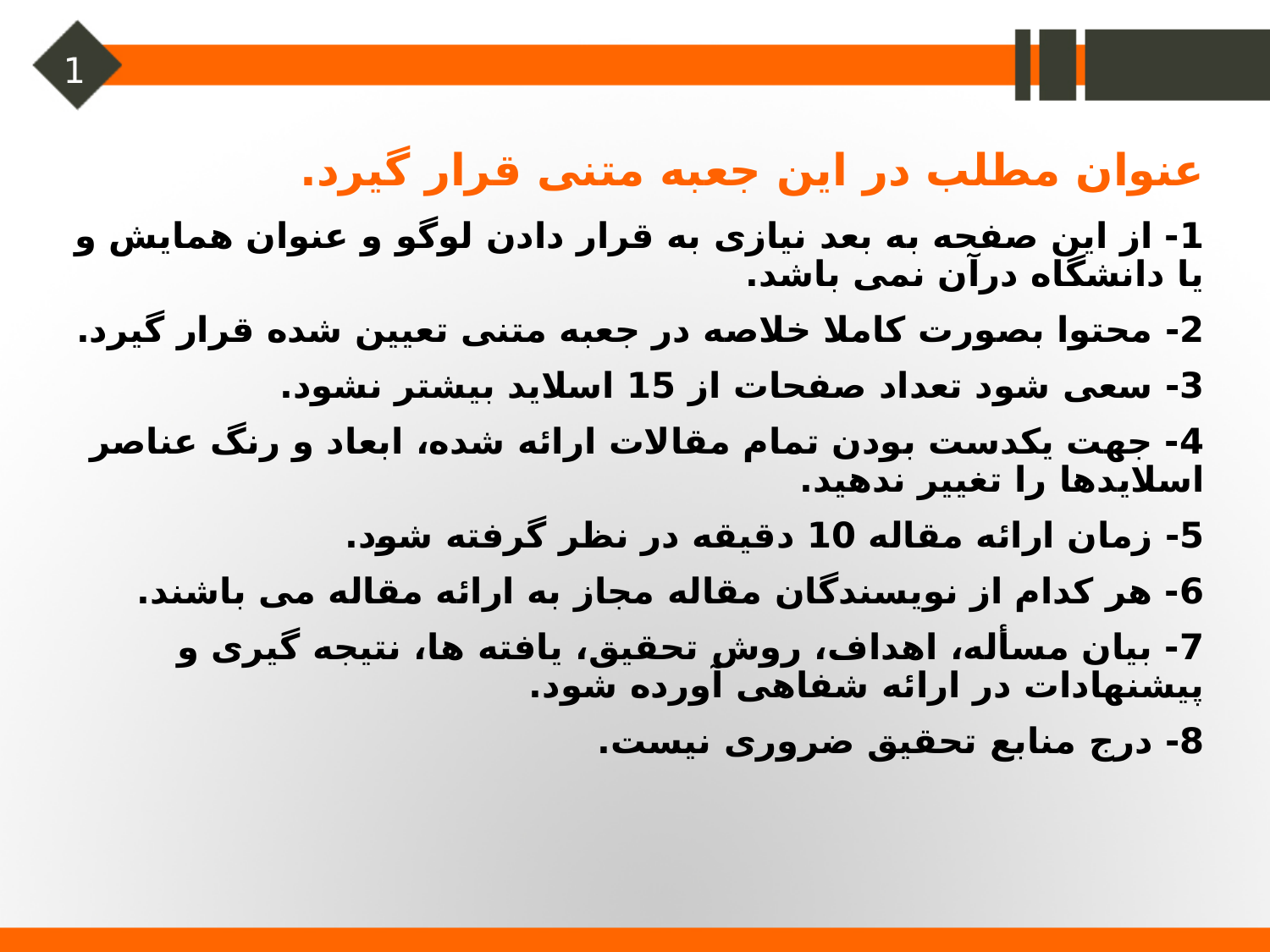

1
عنوان مطلب در این جعبه متنی قرار گیرد.
1- از این صفحه به بعد نیازی به قرار دادن لوگو و عنوان همایش و یا دانشگاه درآن نمی باشد.
2- محتوا بصورت کاملا خلاصه در جعبه متنی تعیین شده قرار گیرد.
3- سعی شود تعداد صفحات از 15 اسلاید بیشتر نشود.
4- جهت یکدست بودن تمام مقالات ارائه شده، ابعاد و رنگ عناصر اسلایدها را تغییر ندهید.
5- زمان ارائه مقاله 10 دقیقه در نظر گرفته شود.
6- هر کدام از نویسندگان مقاله مجاز به ارائه مقاله می باشند.
7- بیان مسأله، اهداف، روش تحقیق، یافته ها، نتیجه گیری و پیشنهادات در ارائه شفاهی آورده شود.
8- درج منابع تحقیق ضروری نیست.